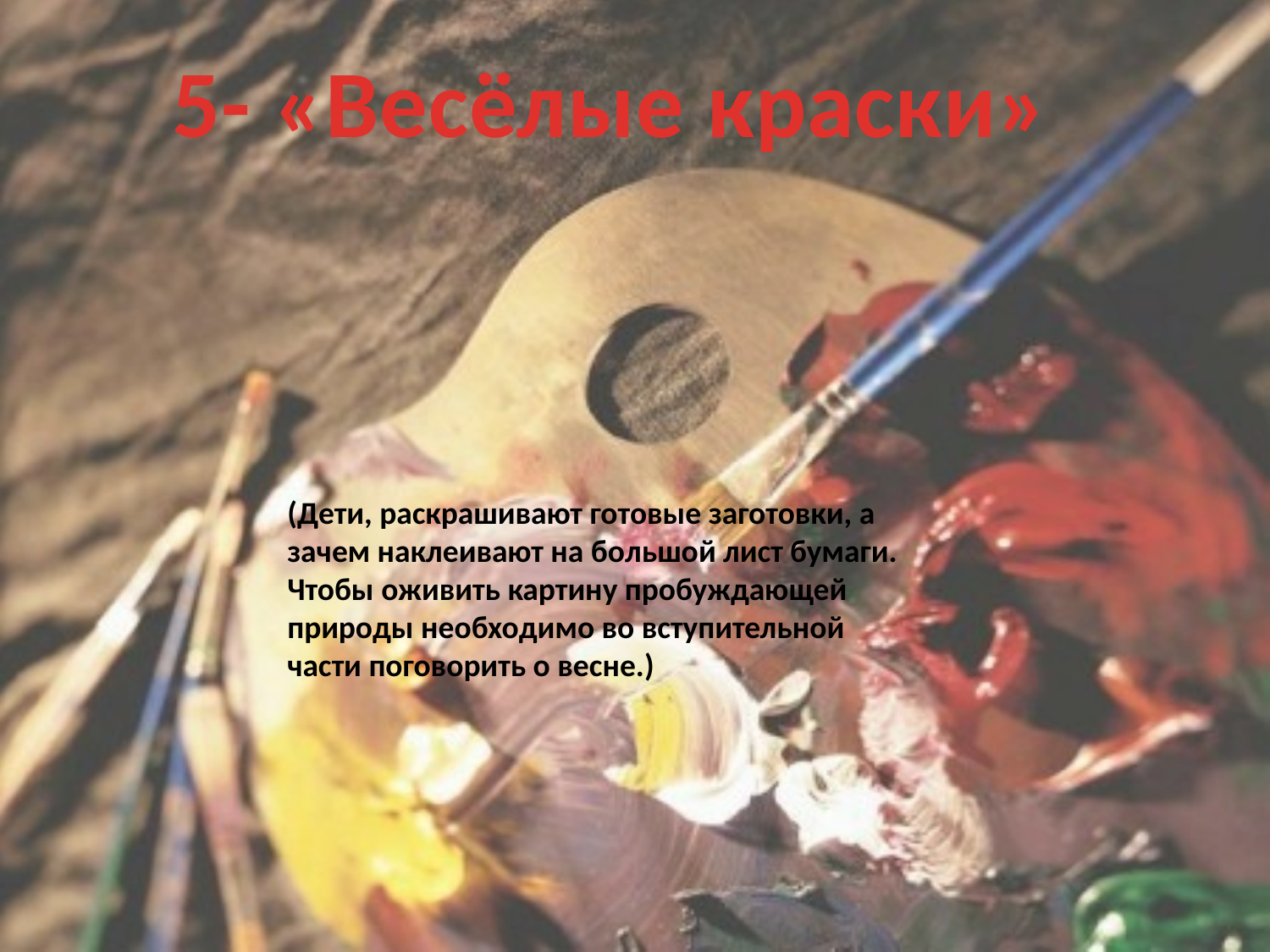

5- «Весёлые краски»
(Дети, раскрашивают готовые заготовки, а зачем наклеивают на большой лист бумаги. Чтобы оживить картину пробуждающей природы необходимо во вступительной части поговорить о весне.)